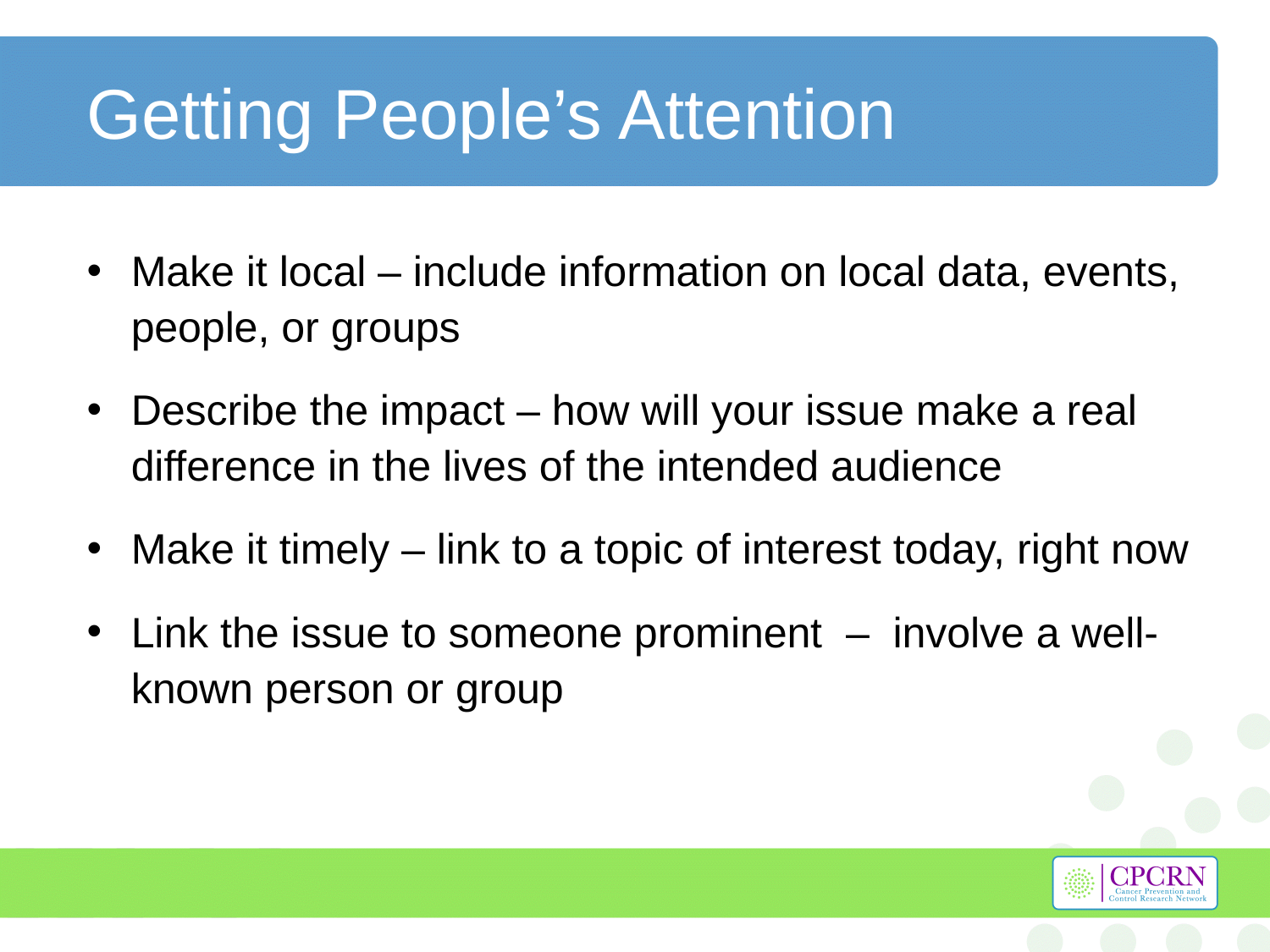

# Getting People’s Attention
Make it local – include information on local data, events, people, or groups
Describe the impact – how will your issue make a real difference in the lives of the intended audience
Make it timely – link to a topic of interest today, right now
Link the issue to someone prominent  –  involve a well-known person or group